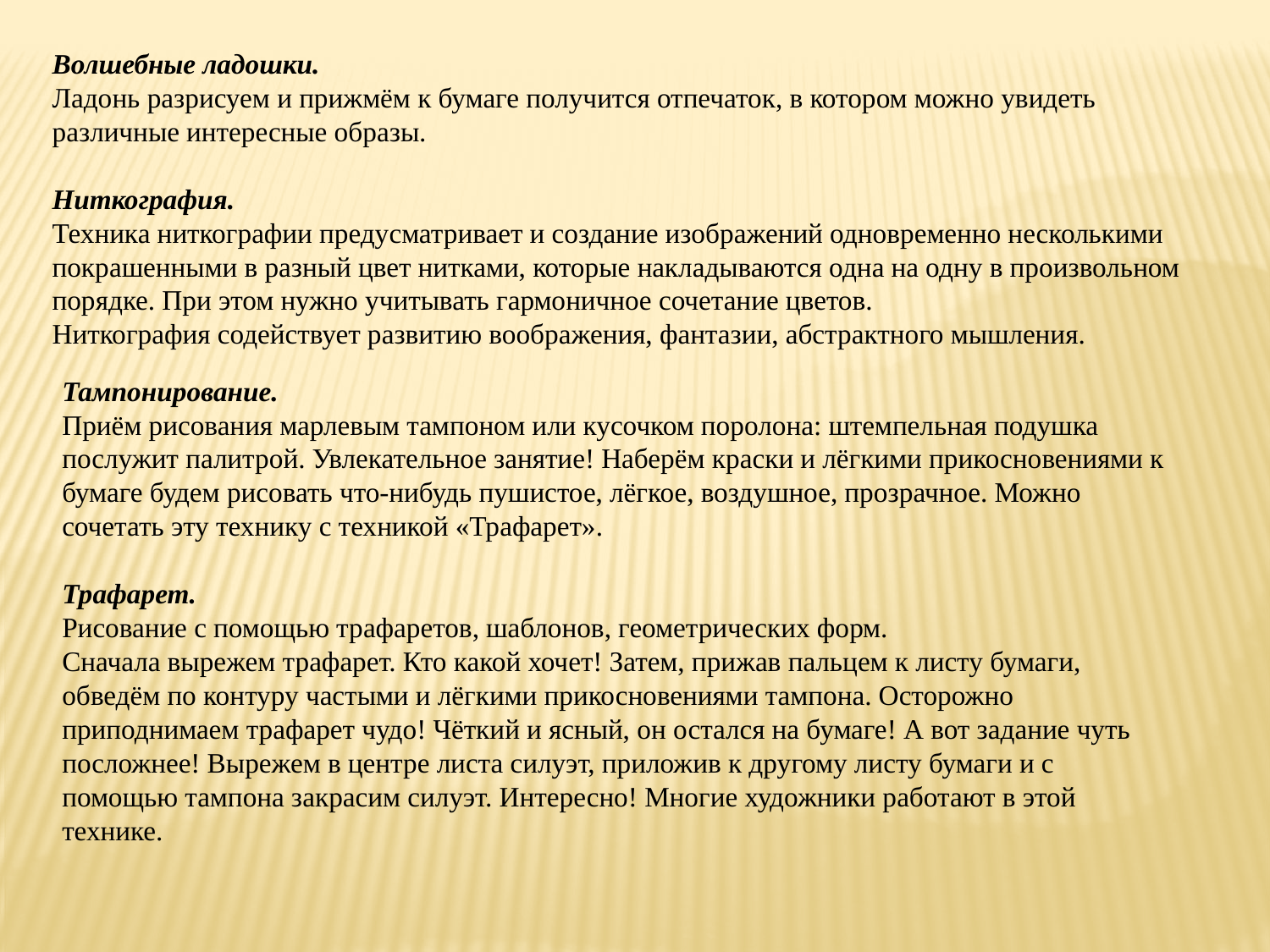

Волшебные ладошки.
Ладонь разрисуем и прижмём к бумаге получится отпечаток, в котором можно увидеть различные интересные образы.

Ниткография.
Техника ниткографии предусматривает и создание изображений одновременно несколькими покрашенными в разный цвет нитками, которые накладываются одна на одну в произвольном порядке. При этом нужно учитывать гармоничное сочетание цветов.
Ниткография содействует развитию воображения, фантазии, абстрактного мышления.
Тампонирование.
Приём рисования марлевым тампоном или кусочком поролона: штемпельная подушка послужит палитрой. Увлекательное занятие! Наберём краски и лёгкими прикосновениями к бумаге будем рисовать что-нибудь пушистое, лёгкое, воздушное, прозрачное. Можно сочетать эту технику с техникой «Трафарет».

Трафарет.
Рисование с помощью трафаретов, шаблонов, геометрических форм.
Сначала вырежем трафарет. Кто какой хочет! Затем, прижав пальцем к листу бумаги, обведём по контуру частыми и лёгкими прикосновениями тампона. Осторожно приподнимаем трафарет чудо! Чёткий и ясный, он остался на бумаге! А вот задание чуть посложнее! Вырежем в центре листа силуэт, приложив к другому листу бумаги и с помощью тампона закрасим силуэт. Интересно! Многие художники работают в этой технике.